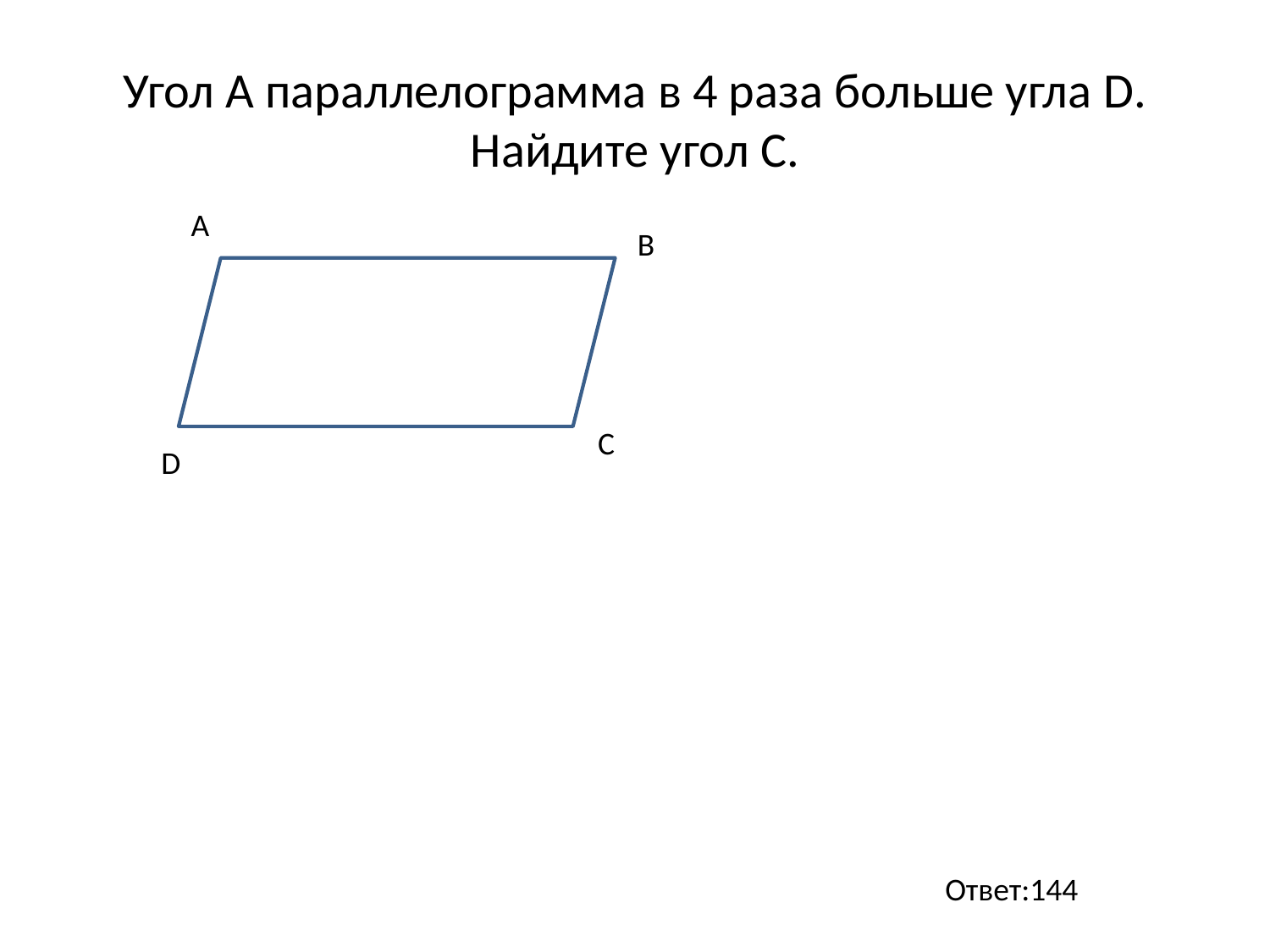

# Угол А параллелограмма в 4 раза больше угла D. Найдите угол С.
A
B

C
D
Ответ:144